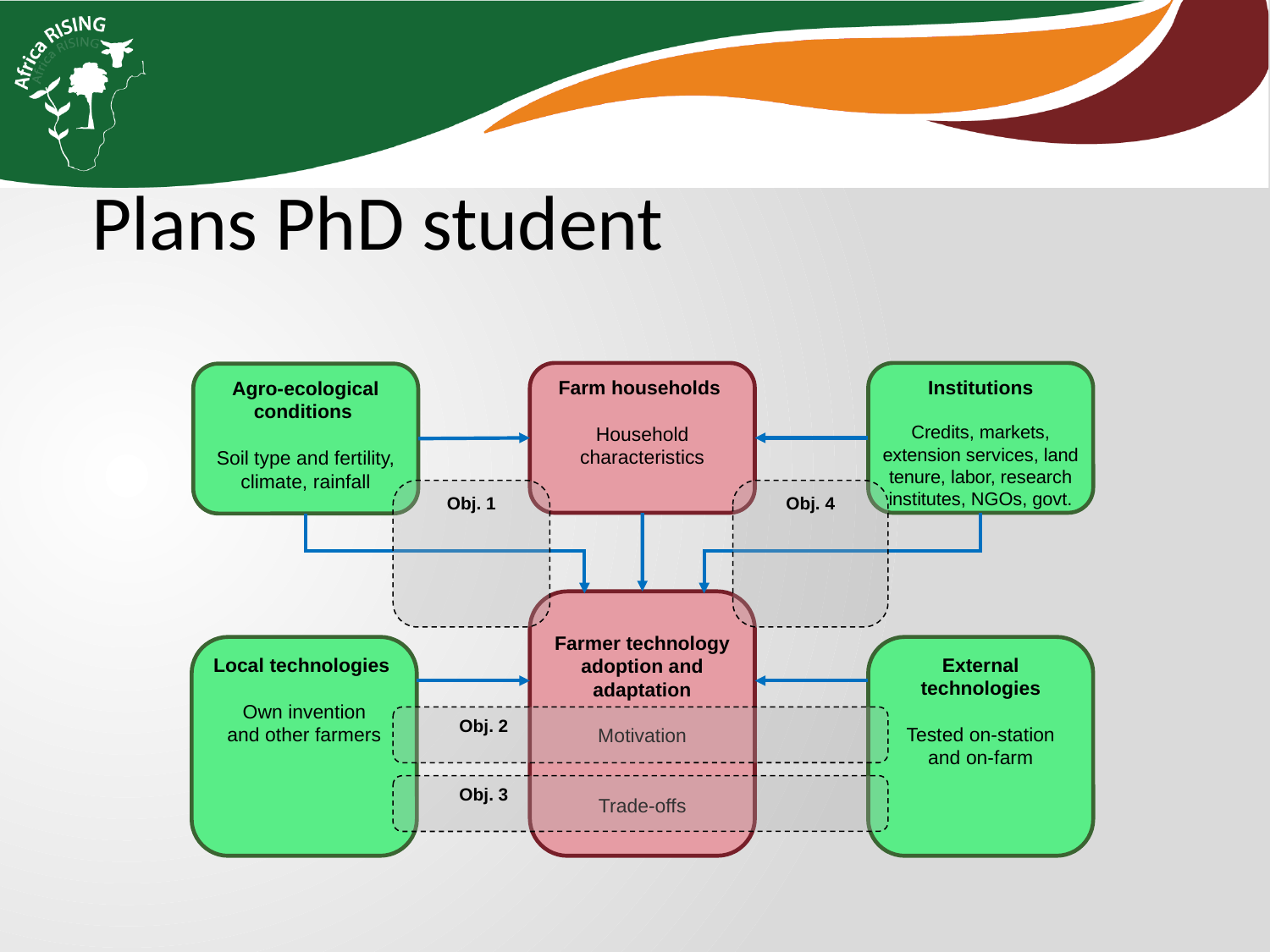

Plans PhD student
Institutions

Credits, markets, extension services, land tenure, labor, research institutes, NGOs, govt.
Farm households

Household characteristics
Agro-ecological conditions

Soil type and fertility, climate, rainfall
Obj. 1
Obj. 4
            Obj. 2
            Obj. 3

Farmer technology adoption and adaptation

Motivation

Trade-offs

Local technologies

Own invention
and other farmers
External technologies

Tested on-station
and on-farm